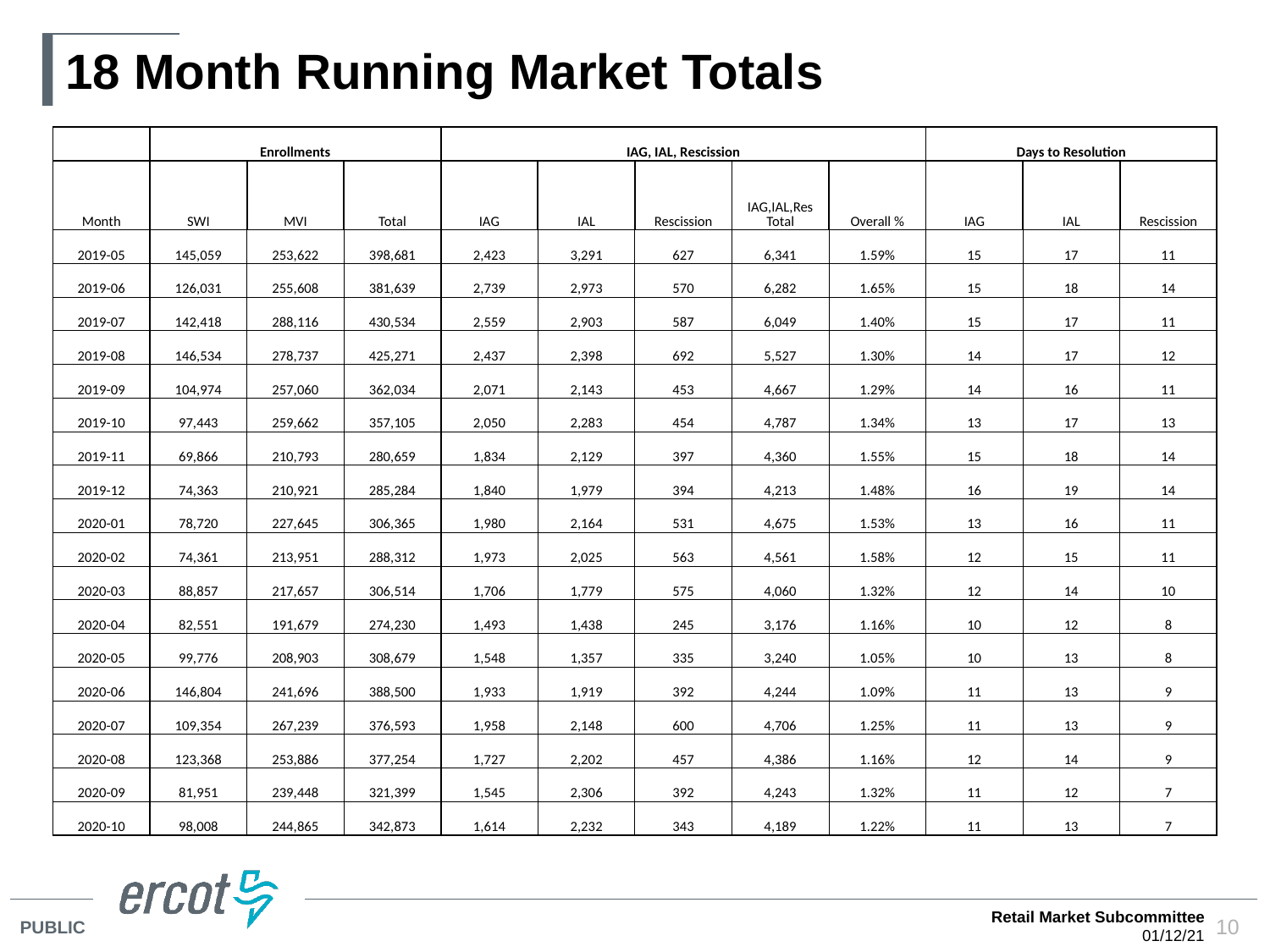

# 18 Month Running Market Totals
|  | Enrollments |  |  | IAG, IAL, Rescission |  |  |  |  | Days to Resolution |  |  |
| --- | --- | --- | --- | --- | --- | --- | --- | --- | --- | --- | --- |
| Month | SWI | MVI | Total | IAG | IAL | Rescission | IAG,IAL,Res Total | Overall % | IAG | IAL | Rescission |
| 2019-05 | 145,059 | 253,622 | 398,681 | 2,423 | 3,291 | 627 | 6,341 | 1.59% | 15 | 17 | 11 |
| 2019-06 | 126,031 | 255,608 | 381,639 | 2,739 | 2,973 | 570 | 6,282 | 1.65% | 15 | 18 | 14 |
| 2019-07 | 142,418 | 288,116 | 430,534 | 2,559 | 2,903 | 587 | 6,049 | 1.40% | 15 | 17 | 11 |
| 2019-08 | 146,534 | 278,737 | 425,271 | 2,437 | 2,398 | 692 | 5,527 | 1.30% | 14 | 17 | 12 |
| 2019-09 | 104,974 | 257,060 | 362,034 | 2,071 | 2,143 | 453 | 4,667 | 1.29% | 14 | 16 | 11 |
| 2019-10 | 97,443 | 259,662 | 357,105 | 2,050 | 2,283 | 454 | 4,787 | 1.34% | 13 | 17 | 13 |
| 2019-11 | 69,866 | 210,793 | 280,659 | 1,834 | 2,129 | 397 | 4,360 | 1.55% | 15 | 18 | 14 |
| 2019-12 | 74,363 | 210,921 | 285,284 | 1,840 | 1,979 | 394 | 4,213 | 1.48% | 16 | 19 | 14 |
| 2020-01 | 78,720 | 227,645 | 306,365 | 1,980 | 2,164 | 531 | 4,675 | 1.53% | 13 | 16 | 11 |
| 2020-02 | 74,361 | 213,951 | 288,312 | 1,973 | 2,025 | 563 | 4,561 | 1.58% | 12 | 15 | 11 |
| 2020-03 | 88,857 | 217,657 | 306,514 | 1,706 | 1,779 | 575 | 4,060 | 1.32% | 12 | 14 | 10 |
| 2020-04 | 82,551 | 191,679 | 274,230 | 1,493 | 1,438 | 245 | 3,176 | 1.16% | 10 | 12 | 8 |
| 2020-05 | 99,776 | 208,903 | 308,679 | 1,548 | 1,357 | 335 | 3,240 | 1.05% | 10 | 13 | 8 |
| 2020-06 | 146,804 | 241,696 | 388,500 | 1,933 | 1,919 | 392 | 4,244 | 1.09% | 11 | 13 | 9 |
| 2020-07 | 109,354 | 267,239 | 376,593 | 1,958 | 2,148 | 600 | 4,706 | 1.25% | 11 | 13 | 9 |
| 2020-08 | 123,368 | 253,886 | 377,254 | 1,727 | 2,202 | 457 | 4,386 | 1.16% | 12 | 14 | 9 |
| 2020-09 | 81,951 | 239,448 | 321,399 | 1,545 | 2,306 | 392 | 4,243 | 1.32% | 11 | 12 | 7 |
| 2020-10 | 98,008 | 244,865 | 342,873 | 1,614 | 2,232 | 343 | 4,189 | 1.22% | 11 | 13 | 7 |
Retail Market Subcommittee
01/12/21
10